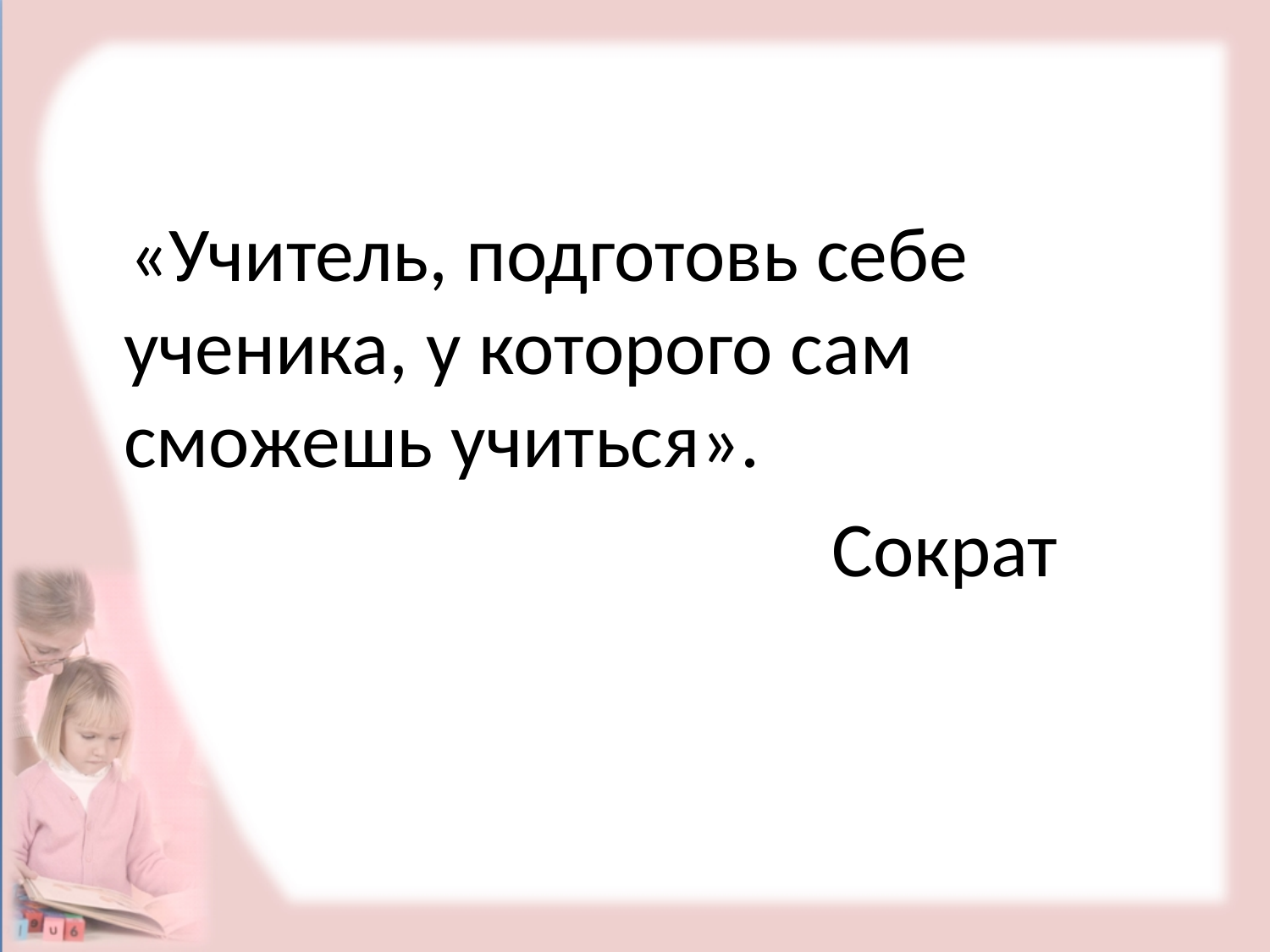

«Учитель, подготовь себе ученика, у которого сам сможешь учиться».
                                           Сократ